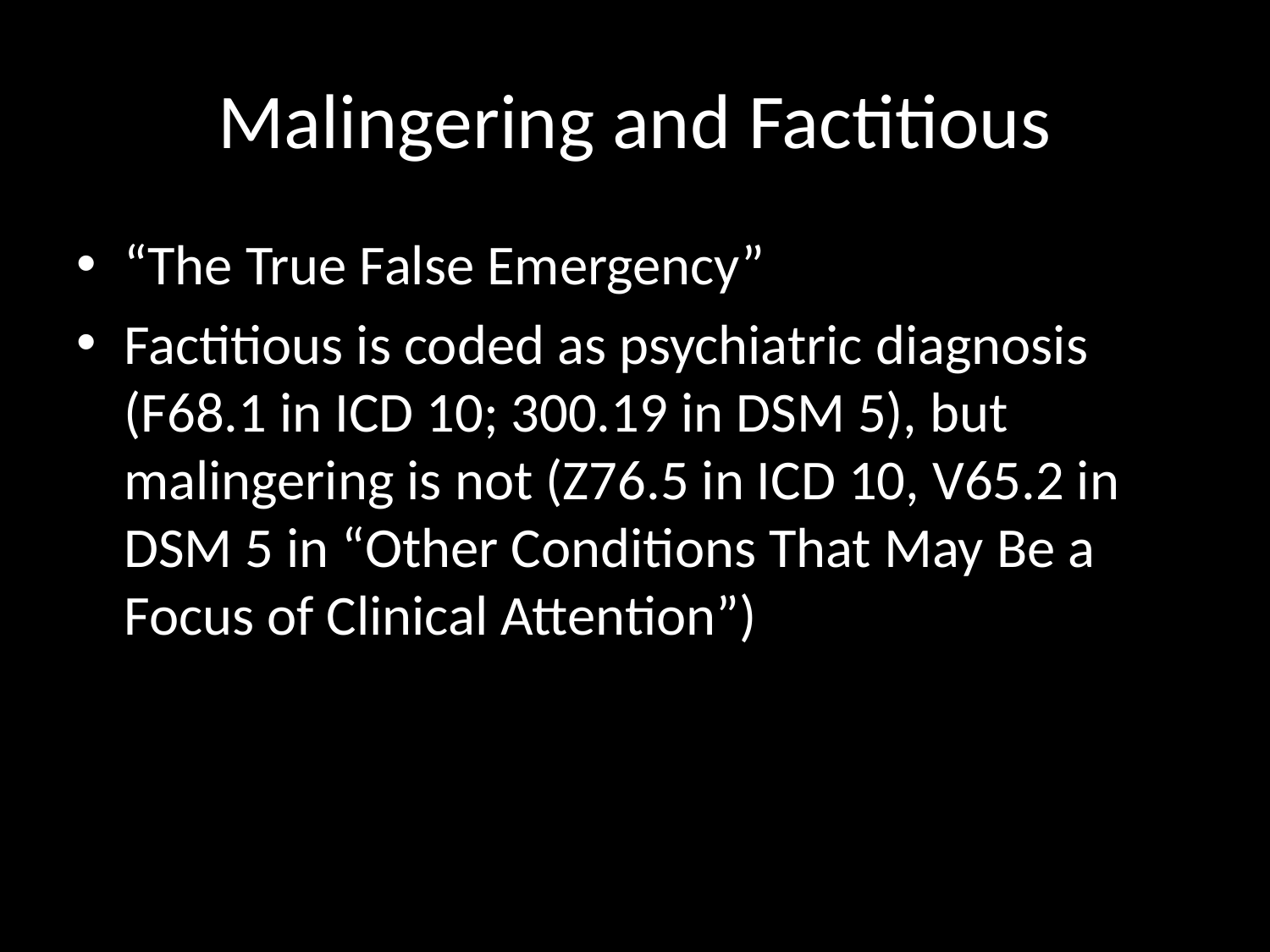

# Malingering and Factitious
“The True False Emergency”
Factitious is coded as psychiatric diagnosis (F68.1 in ICD 10; 300.19 in DSM 5), but malingering is not (Z76.5 in ICD 10, V65.2 in DSM 5 in “Other Conditions That May Be a Focus of Clinical Attention”)